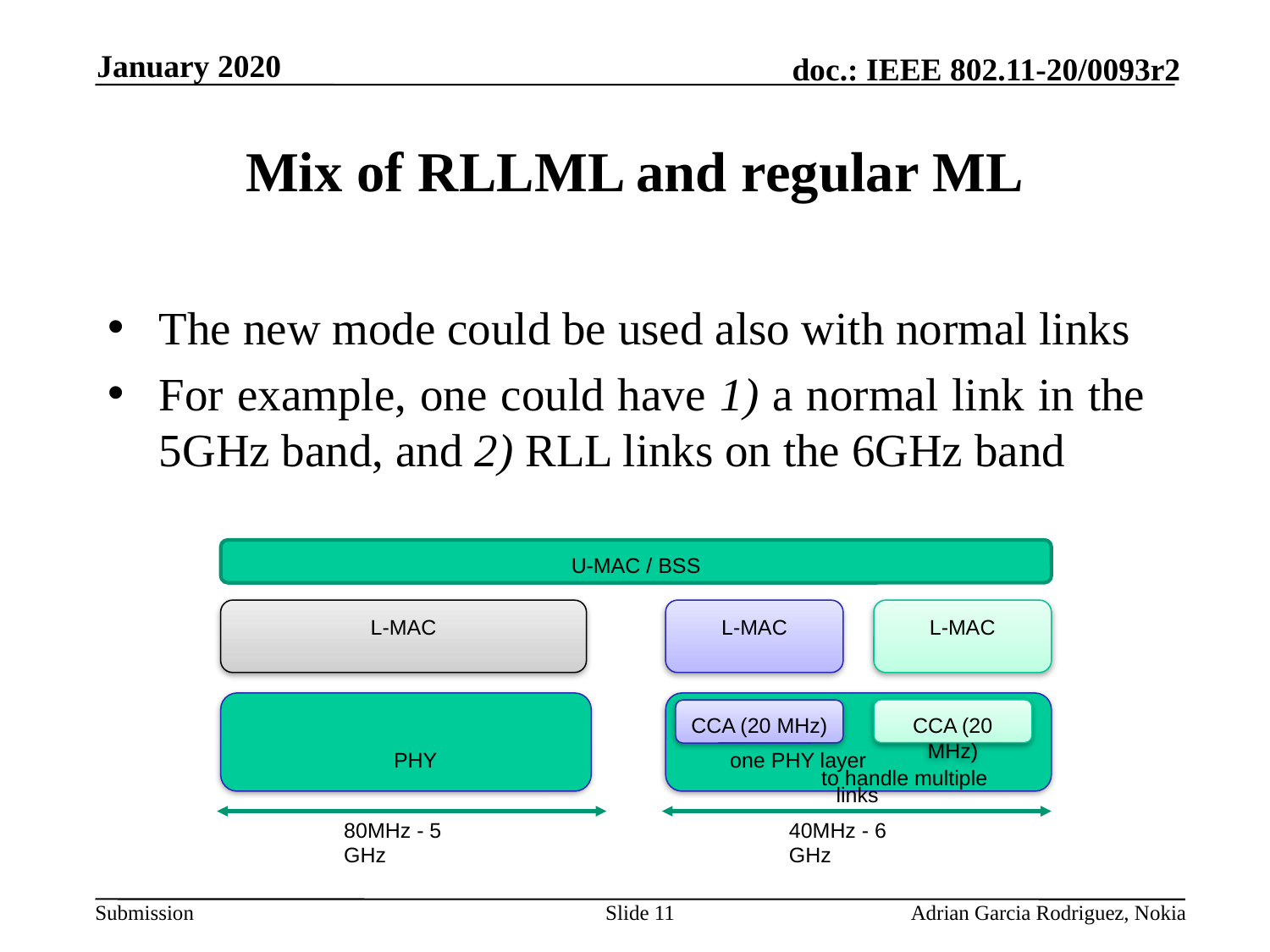

January 2020
# Mix of RLLML and regular ML

The new mode could be used also with normal links
For example, one could have 1) a normal link in the 5GHz band, and 2) RLL links on the 6GHz band
U-MAC / BSS
L-MAC
L-MAC
L-MAC

CCA (20 MHz)
CCA (20 MHz)
PHY
one PHY layer                                     to handle multiple links
80MHz - 5 GHz
40MHz - 6 GHz
Slide 11
Adrian Garcia Rodriguez, Nokia